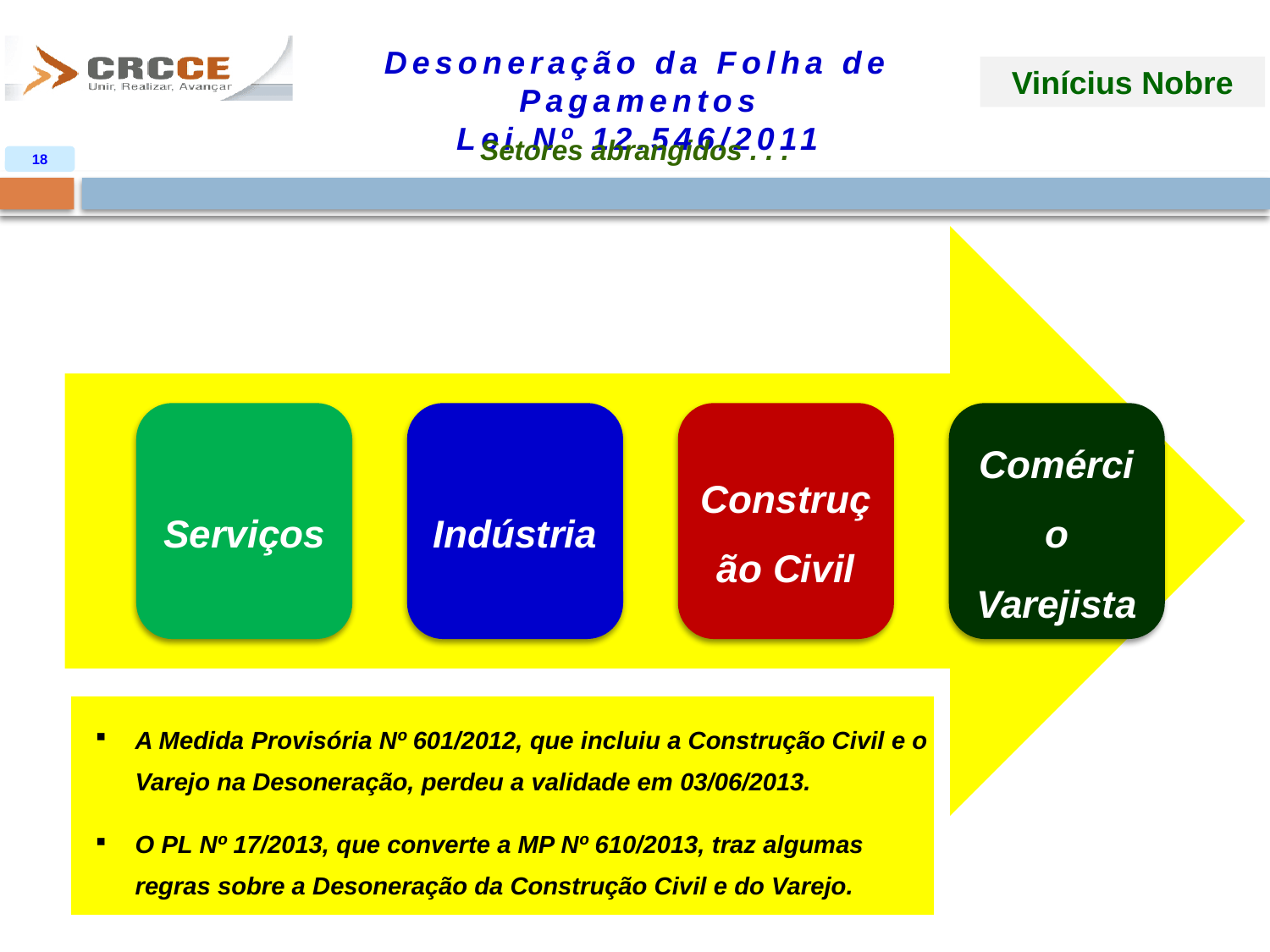

Setores abrangidos . . .
18
Serviços
Indústria
Construção Civil
Comércio Varejista
| A Medida Provisória Nº 601/2012, que incluiu a Construção Civil e o Varejo na Desoneração, perdeu a validade em 03/06/2013. O PL Nº 17/2013, que converte a MP Nº 610/2013, traz algumas regras sobre a Desoneração da Construção Civil e do Varejo. |
| --- |